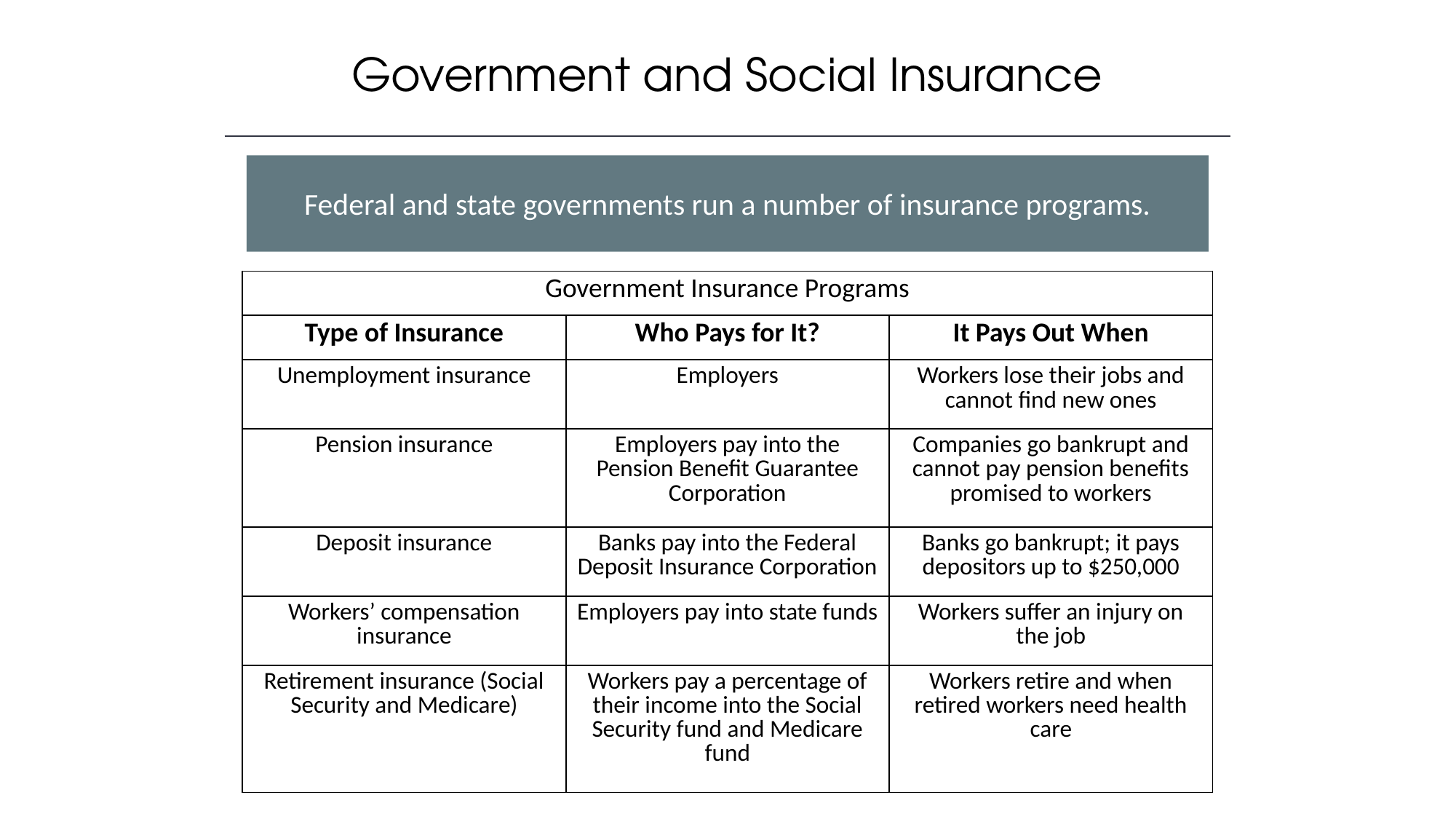

Government and Social Insurance

Federal and state governments run a number of insurance programs.
| Government Insurance Programs |  |  |
| --- | --- | --- |
| Type of Insurance | Who Pays for It? | It Pays Out When |
| Unemployment insurance | Employers | Workers lose their jobs and cannot find new ones |
| Pension insurance | Employers pay into the Pension Benefit Guarantee Corporation | Companies go bankrupt and cannot pay pension benefits promised to workers |
| Deposit insurance | Banks pay into the Federal Deposit Insurance Corporation | Banks go bankrupt; it pays depositors up to $250,000 |
| Workers’ compensation insurance | Employers pay into state funds | Workers suffer an injury on the job |
| Retirement insurance (Social Security and Medicare) | Workers pay a percentage of their income into the Social Security fund and Medicare fund | Workers retire and when retired workers need health care |